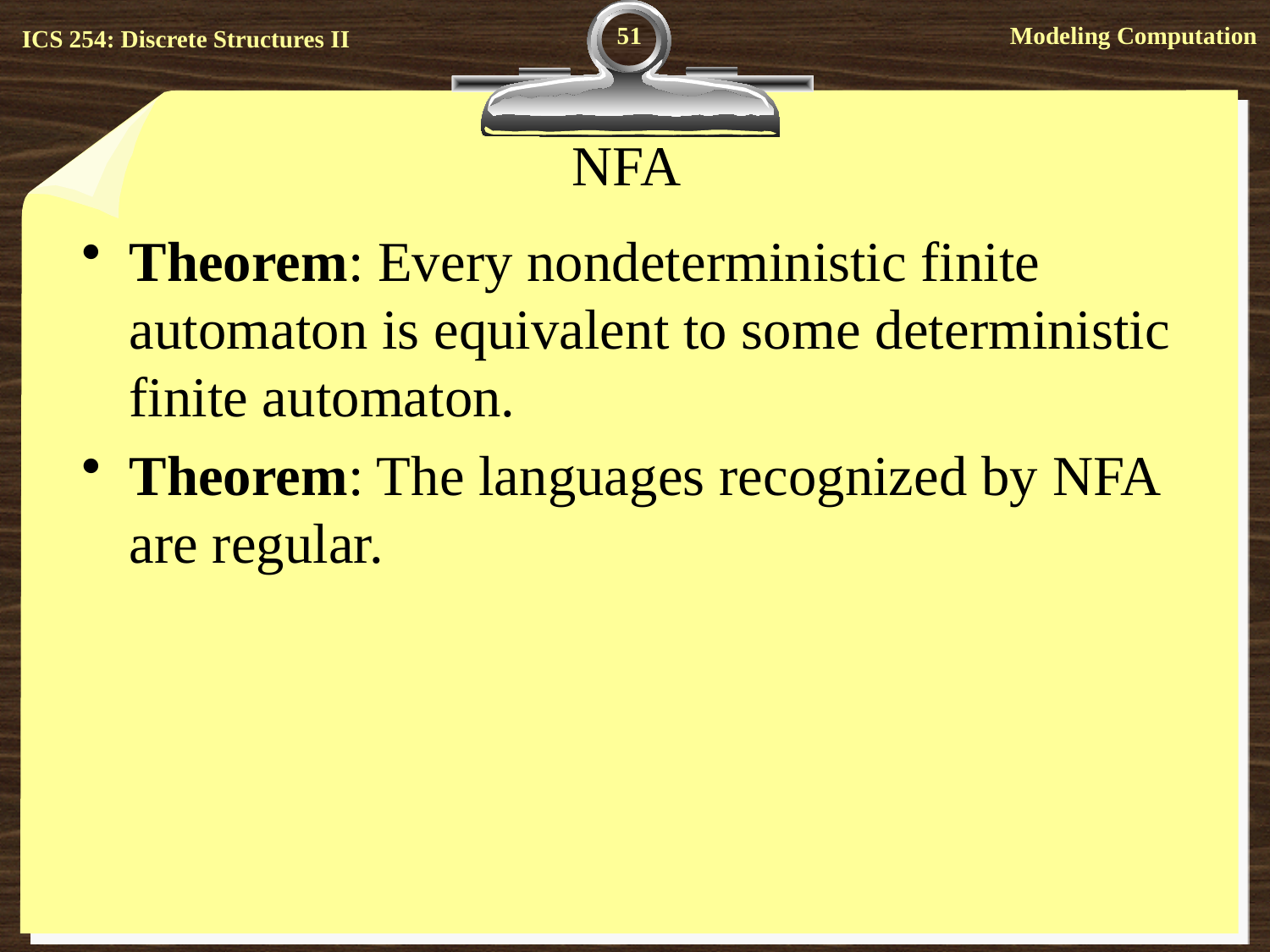

51
# NFA
Theorem: Every nondeterministic finite automaton is equivalent to some deterministic finite automaton.
Theorem: The languages recognized by NFA are regular.